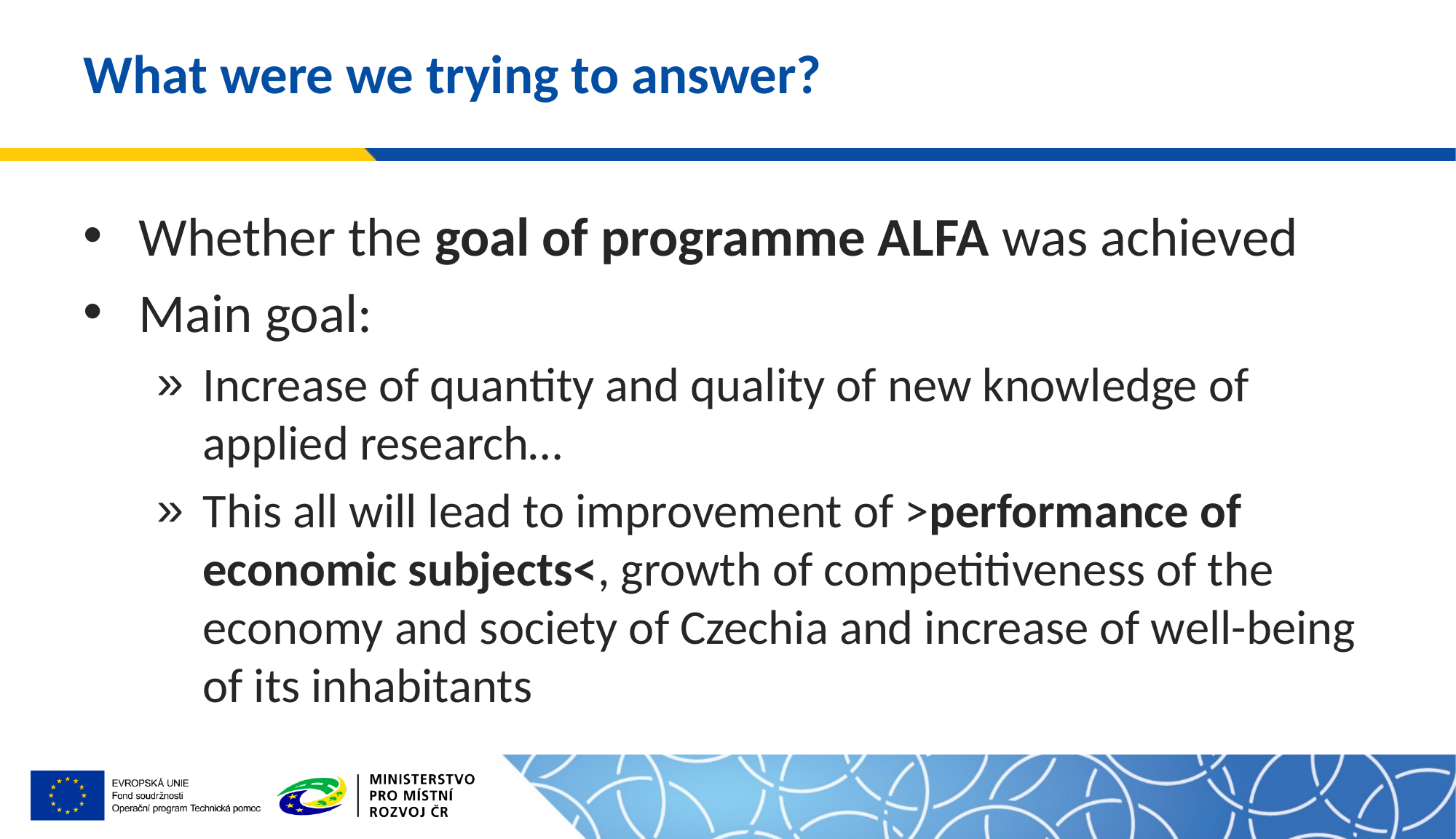

# What were we trying to answer?
Whether the goal of programme ALFA was achieved
Main goal:
Increase of quantity and quality of new knowledge of applied research…
This all will lead to improvement of >performance of economic subjects<, growth of competitiveness of the economy and society of Czechia and increase of well-being of its inhabitants